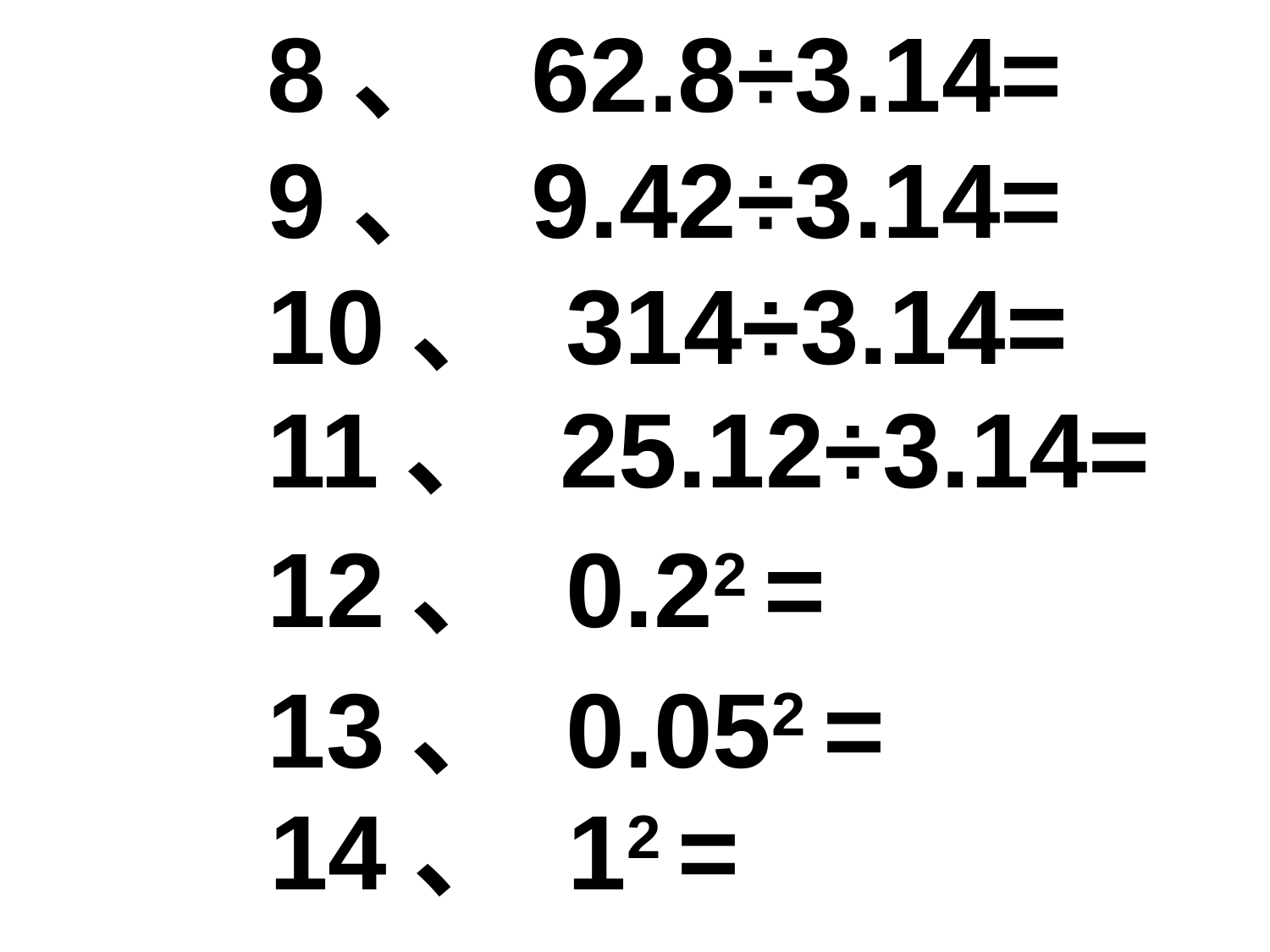

8、  62.8÷3.14=
9、  9.42÷3.14=
10、 314÷3.14=
11、 25.12÷3.14=

12、 0.22 =
13、 0.052 =
14、 12 =